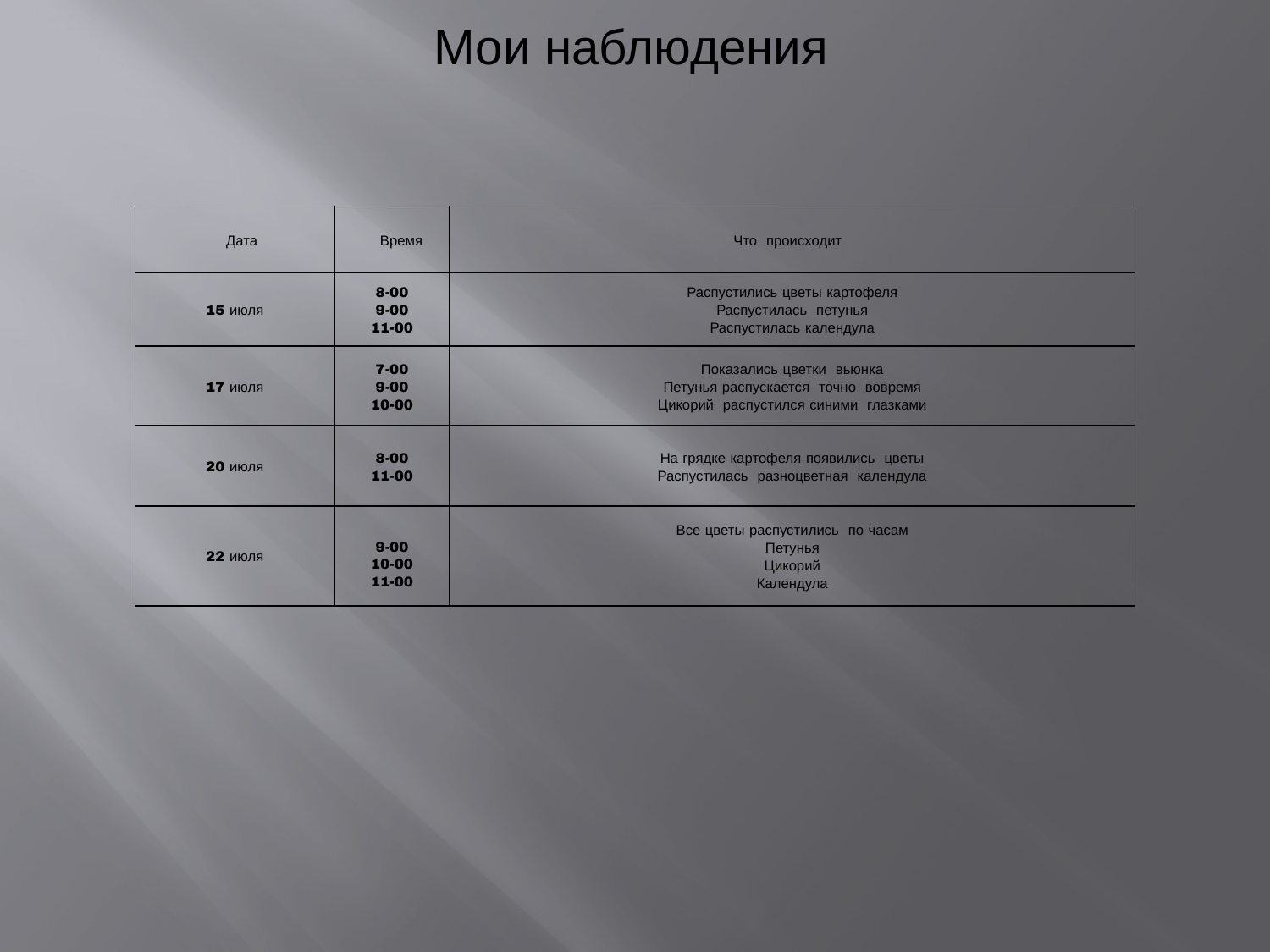

# Мои наблюдения
| Дата | Время | Что происходит |
| --- | --- | --- |
| 15 июля | 8-00 9-00 11-00 | Распустились цветы картофеля Распустилась петунья Распустилась календула |
| 17 июля | 7-00 9-00 10-00 | Показались цветки вьюнка Петунья распускается точно вовремя Цикорий распустился синими глазками |
| 20 июля | 8-00 11-00 | На грядке картофеля появились цветы Распустилась разноцветная календула |
| 22 июля | 9-00 10-00 11-00 | Все цветы распустились по часам Петунья Цикорий Календула |